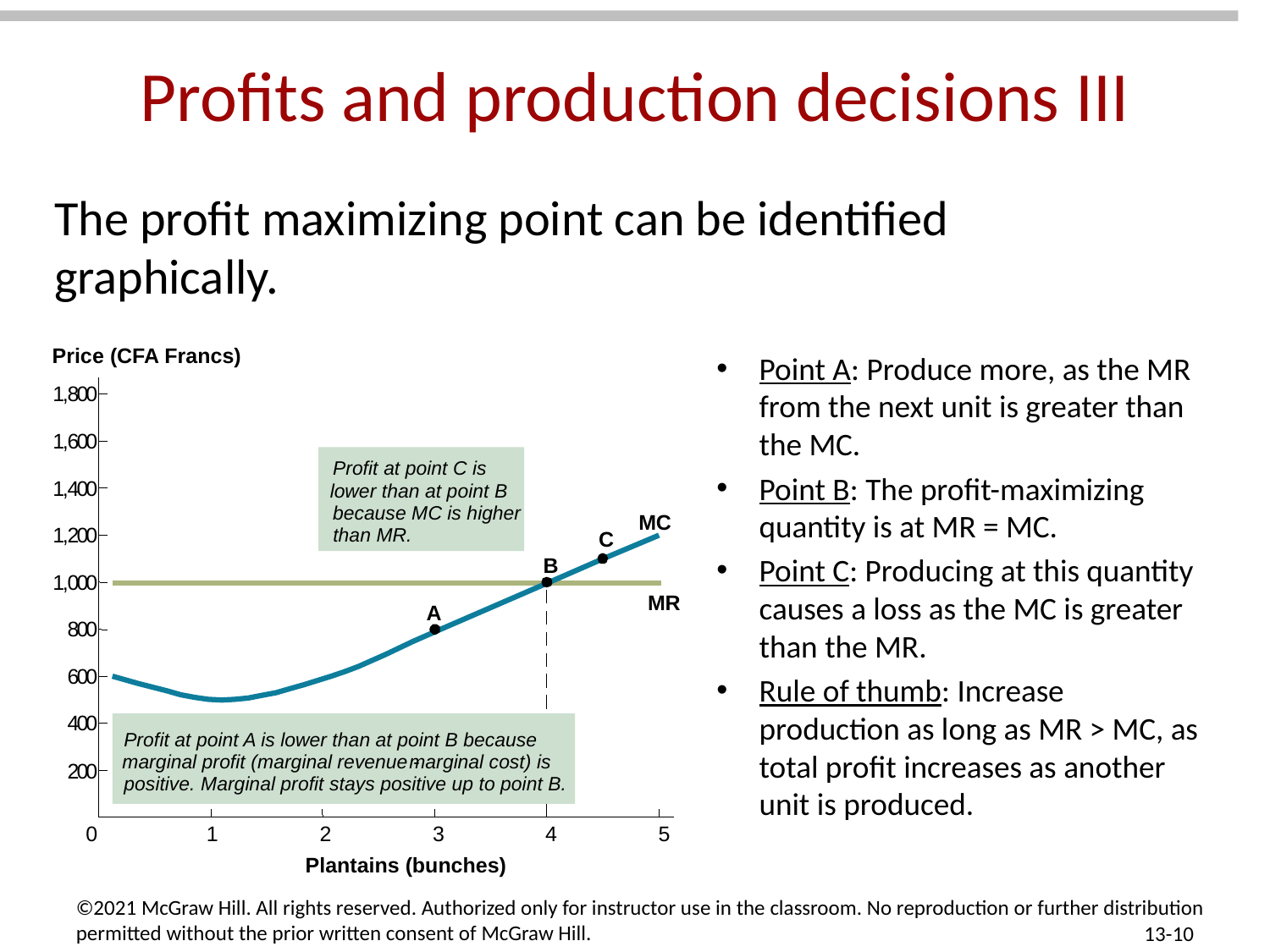

# Profits and production decisions III
The profit maximizing point can be identified graphically.
Price (CFA Francs)
Point A: Produce more, as the MR from the next unit is greater than the MC.
Point B: The profit-maximizing quantity is at MR = MC.
Point C: Producing at this quantity causes a loss as the MC is greater than the MR.
Rule of thumb: Increase production as long as MR > MC, as total profit increases as another unit is produced.

1
,
8
0
0

1
,
6
0
0

Profit at point C is
lower than at point B
because MC is higher
than MR.
1
,
4
0
0

MC
1
,
2
0
0
C

B

1
,
0
0
0

MR

A
8
0
0

6
0
0

4
0
0

Profit at point A is lower than at point B because
marginal profit (marginal revenue -
marginal cost) is
positive. Marginal profit stays positive up to point B.

2
0
0

0
1
2
3
4
5
Plantains (bunches)